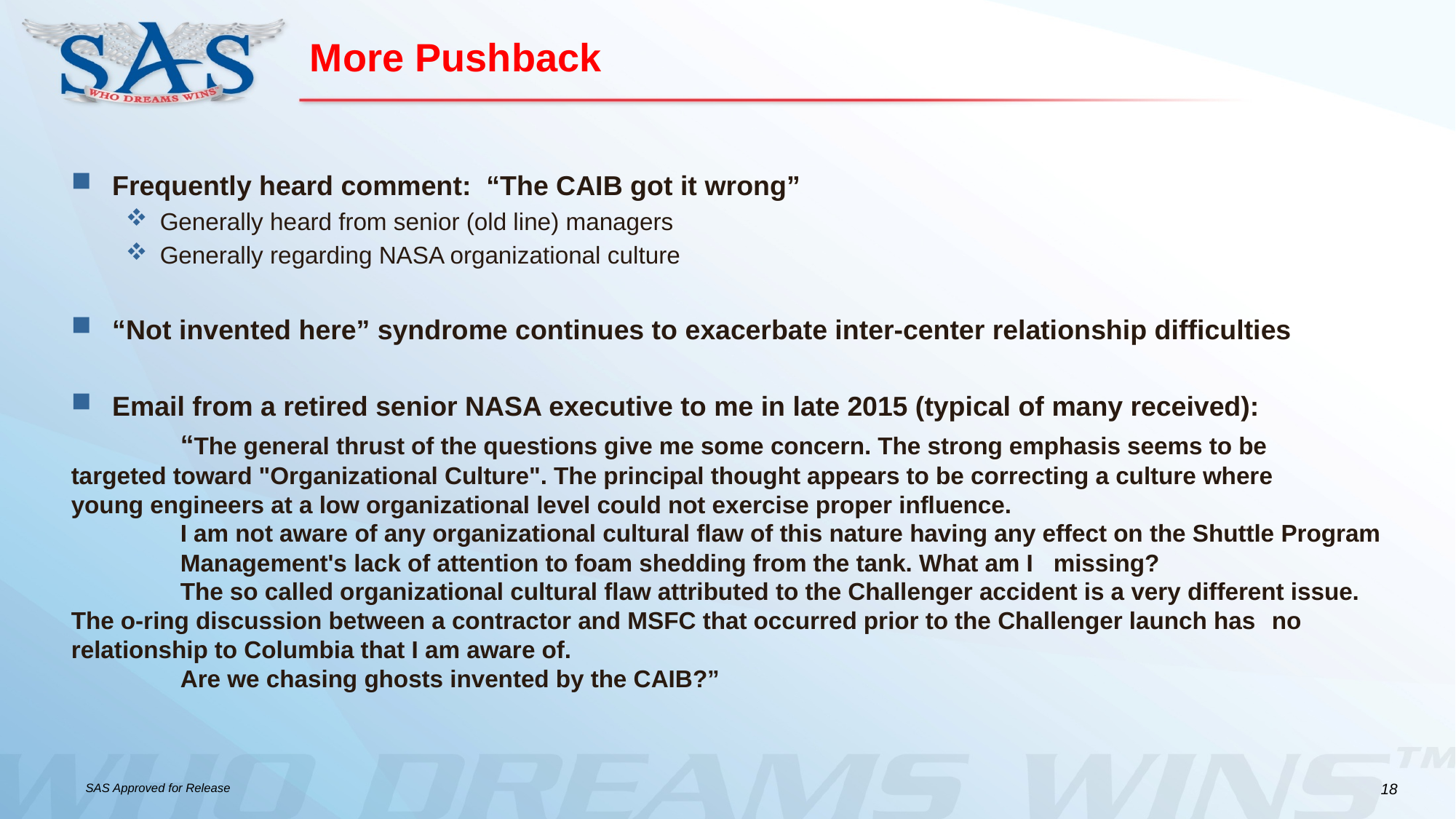

# More Pushback
Frequently heard comment:  “The CAIB got it wrong”
Generally heard from senior (old line) managers
Generally regarding NASA organizational culture

“Not invented here” syndrome continues to exacerbate inter-center relationship difficulties

Email from a retired senior NASA executive to me in late 2015 (typical of many received):
	“The general thrust of the questions give me some concern. The strong emphasis seems to be 	targeted toward "Organizational Culture". The principal thought appears to be correcting a culture where 	young engineers at a low organizational level could not exercise proper influence.
	I am not aware of any organizational cultural flaw of this nature having any effect on the Shuttle Program 	Management's lack of attention to foam shedding from the tank. What am I 	missing?
	The so called organizational cultural flaw attributed to the Challenger accident is a very different issue. 	The o-ring discussion between a contractor and MSFC that occurred prior to the Challenger launch has 	no relationship to Columbia that I am aware of.
	Are we chasing ghosts invented by the CAIB?”

18